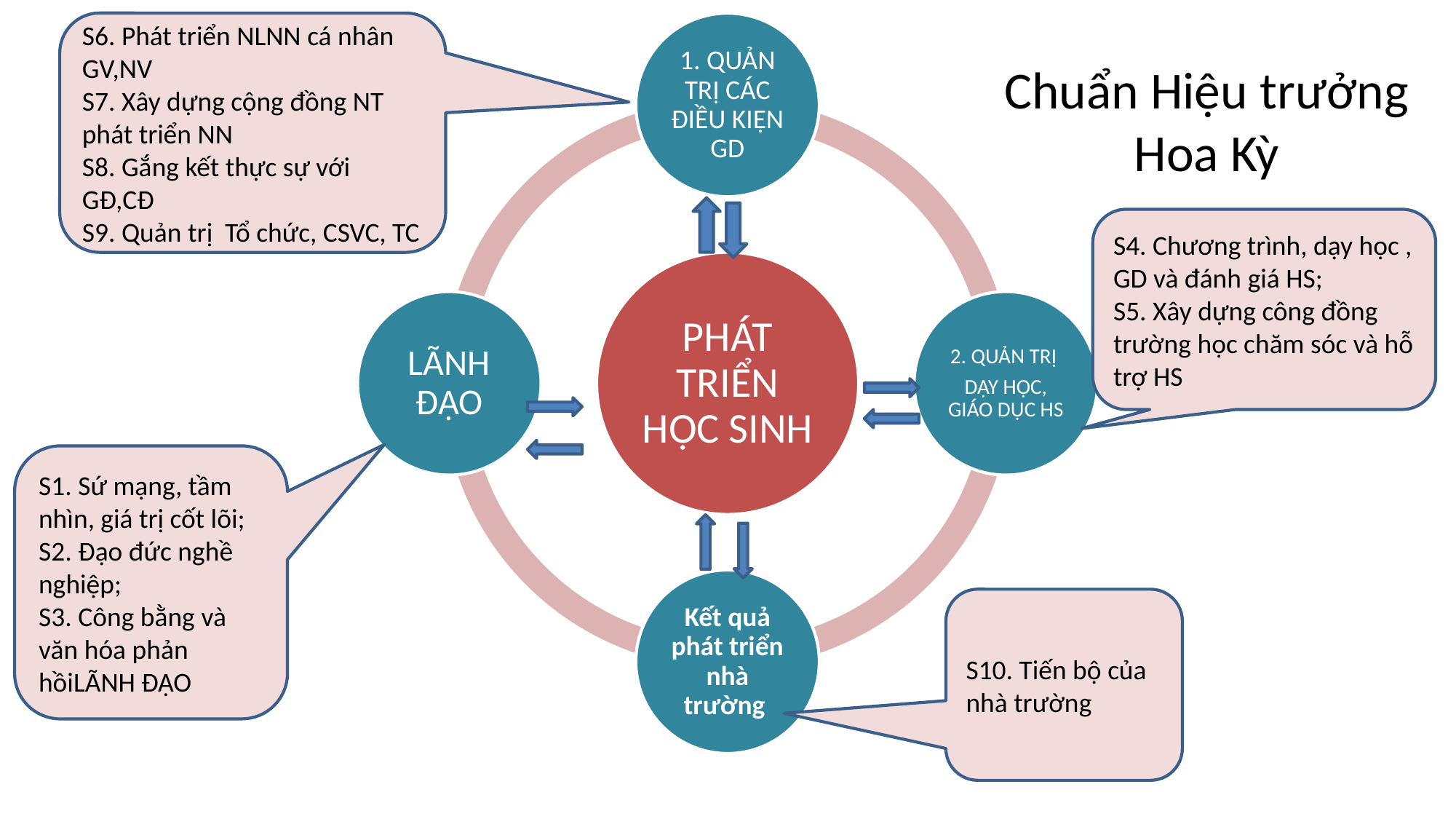

S6. Phát triển NLNN cá nhân  GV,NV
S7. Xây dựng cộng đồng NT phát triển NN
S8. Gắng kết thực sự với GĐ,CĐ
S9. Quản trị  Tổ chức, CSVC, TC
PHÁT TRIỂN HỌC SINH
1. QUẢN TRỊ CÁC ĐIỀU KIỆN GD
2. QUẢN TRỊ
DẠY HỌC, GIÁO DỤC HS
Kết quả phát triển nhà trường
LÃNH ĐẠO
# Chuẩn Hiệu trưởng Hoa Kỳ

S4. Chương trình, dạy học , GD và đánh giá HS;
S5. Xây dựng công đồng trường học chăm sóc và hỗ trợ HS

S1. Sứ mạng, tầm nhìn, giá trị cốt lõi;
S2. Đạo đức nghề nghiệp;
S3. Công bằng và văn hóa phản hồiLÃNH ĐẠO

S10. Tiến bộ của nhà trường